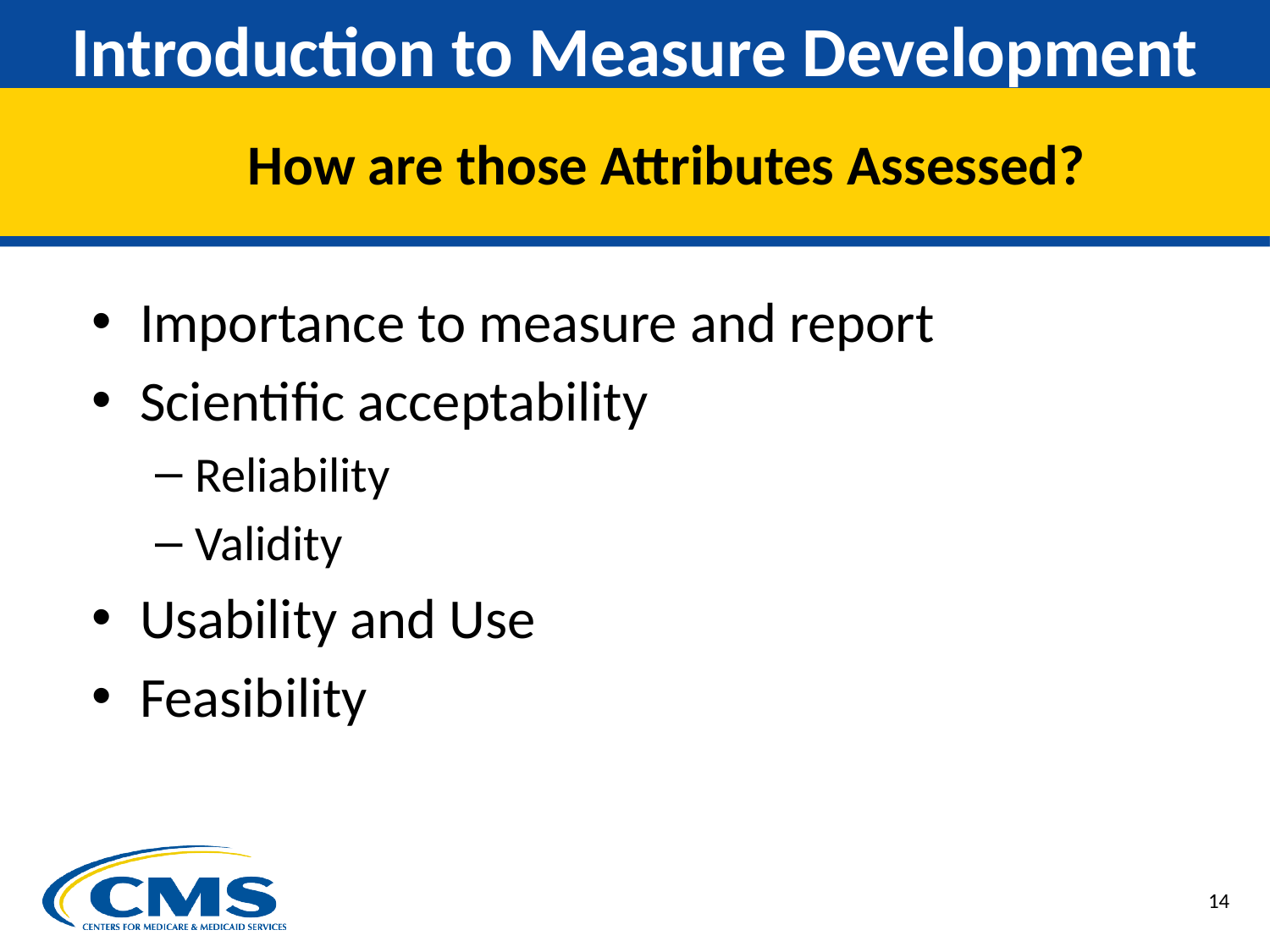

# Introduction to Measure Development
How are those Attributes Assessed?
Importance to measure and report
Scientific acceptability
Reliability
Validity
Usability and Use
Feasibility